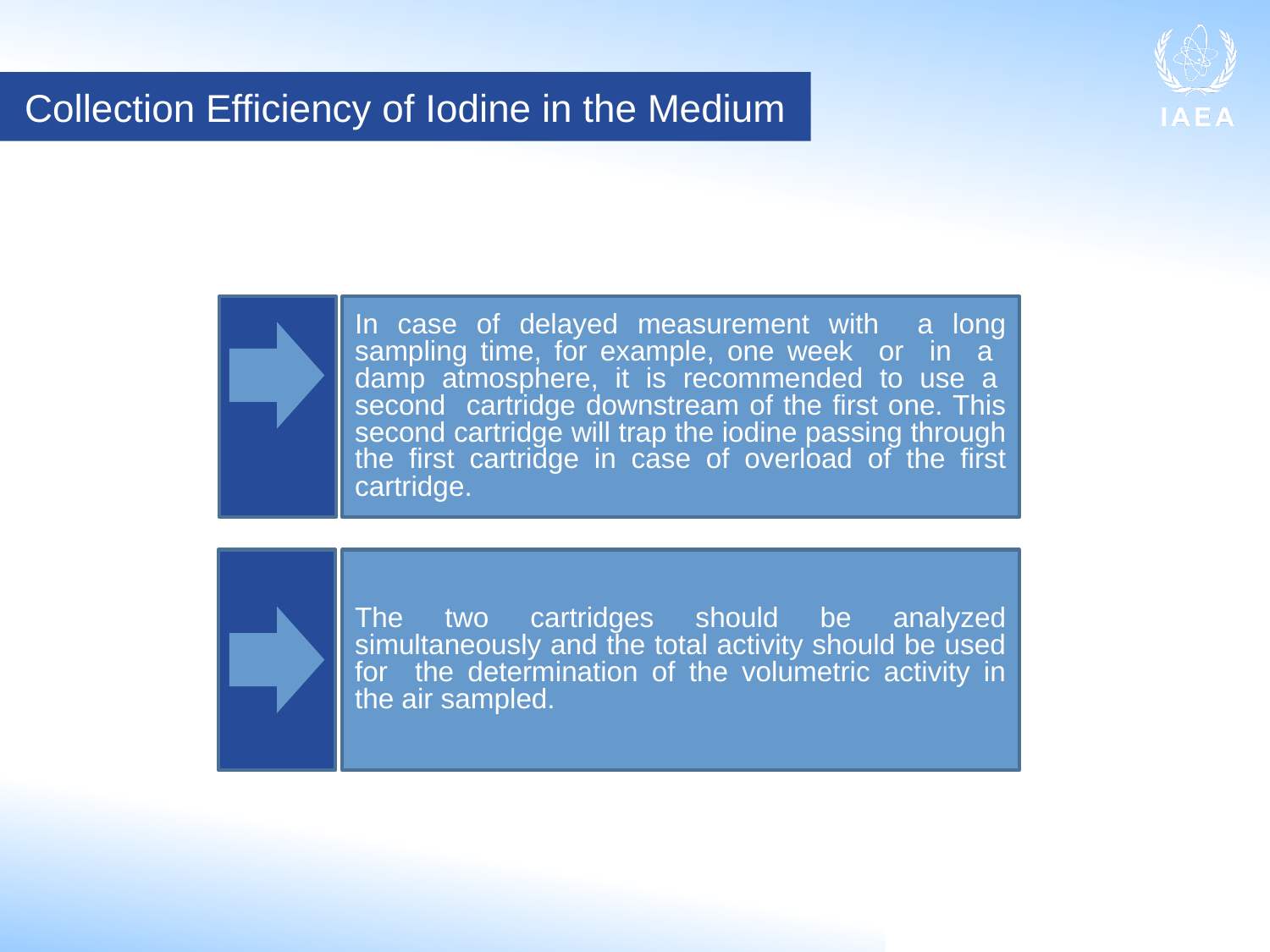

Collection Efficiency of Iodine in the Medium

In case of delayed measurement with  a long sampling time, for example, one week  or  in  a  damp  atmosphere,  it  is  recommended  to  use  a  second  cartridge downstream of the first one. This second cartridge will trap the iodine passing through the first cartridge in case of overload of the first cartridge.

The two cartridges should be analyzed simultaneously and the total activity should be used for  the determination of the volumetric activity in the air sampled.